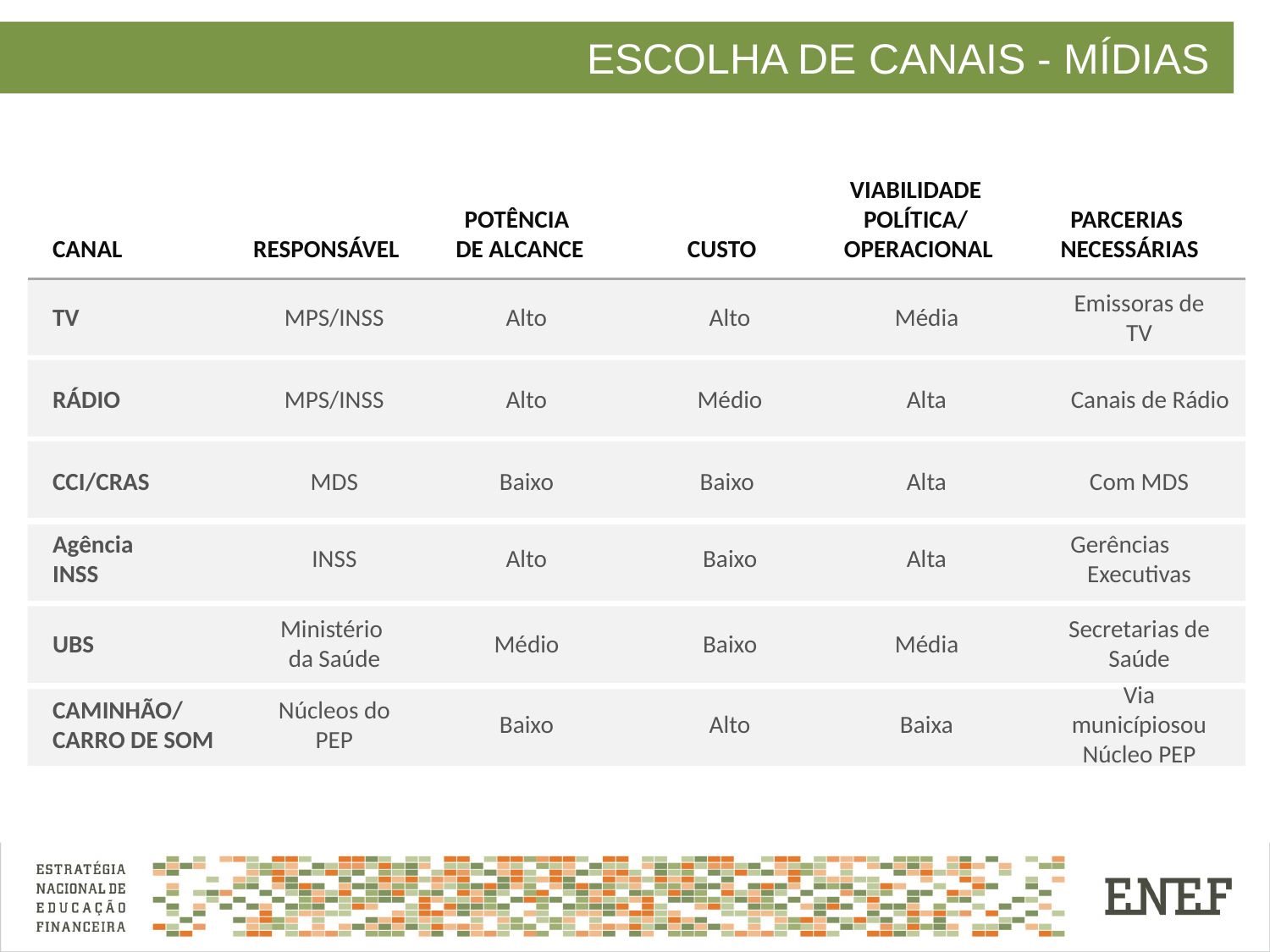

ESCOLHA DE CANAIS - MÍDIAS .
VIABILIDADE
POLÍTICA/
OPERACIONAL
POTÊNCIA
DE ALCANCE
PARCERIAS
NECESSÁRIAS
CANAL
RESPONSÁVEL
CUSTO

Emissoras de TV
MPS/INSS
Alto
Alto
Média
TV

RÁDIO
MPS/INSS
Alto
Médio
Alta
Canais de Rádio

CCI/CRAS
MDS
Baixo
Baixo
Alta
Com MDS
Agência
INSS
Gerências        Executivas

INSS
Alto
Baixo
Alta

Ministério
da Saúde
Secretarias de Saúde
Médio
Baixo
Média
UBS
Núcleos do PEP
Via municípiosou Núcleo PEP
CAMINHÃO/
CARRO DE SOM

Baixo
Alto
Baixa